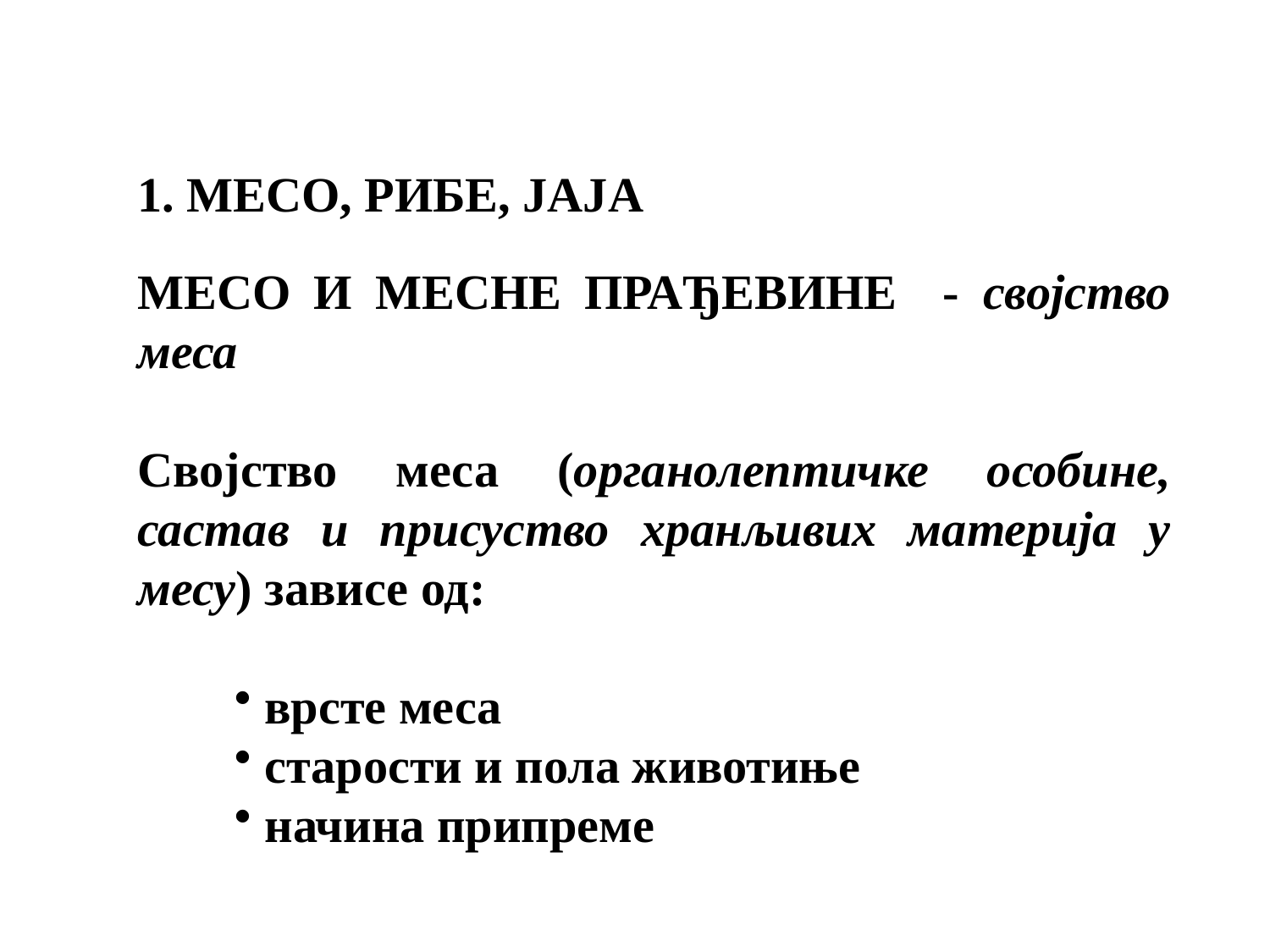

1. МЕСО, РИБЕ, ЈАЈА

МЕСО И МЕСНЕ ПРАЂЕВИНЕ  - својство меса

Својство меса (органолептичке особине, састав и присуство хранљивих материја у месу) зависе од:

врсте меса
старости и пола животиње
начина припреме